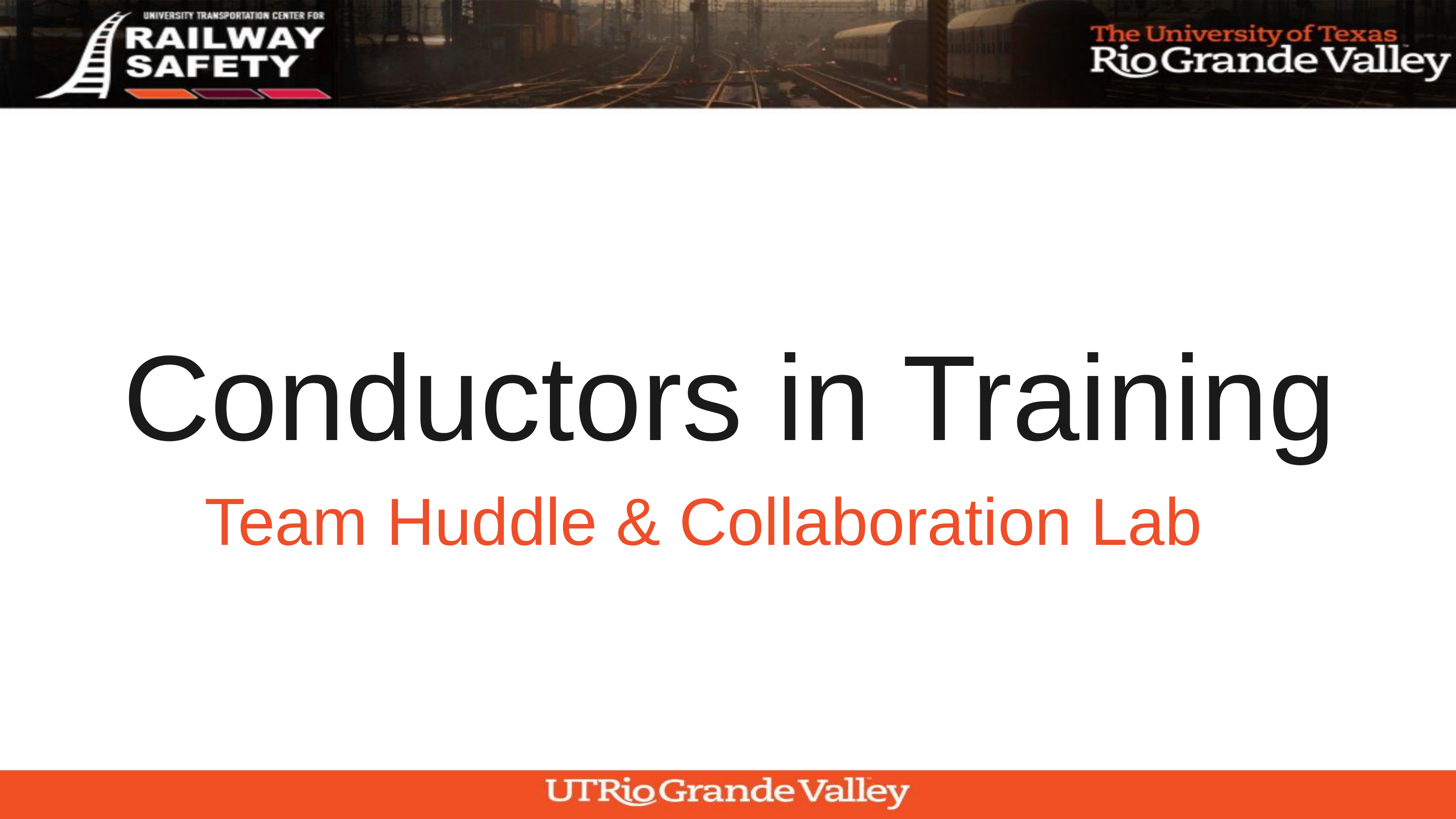

Conductors in Training
Team Huddle & Collaboration Lab